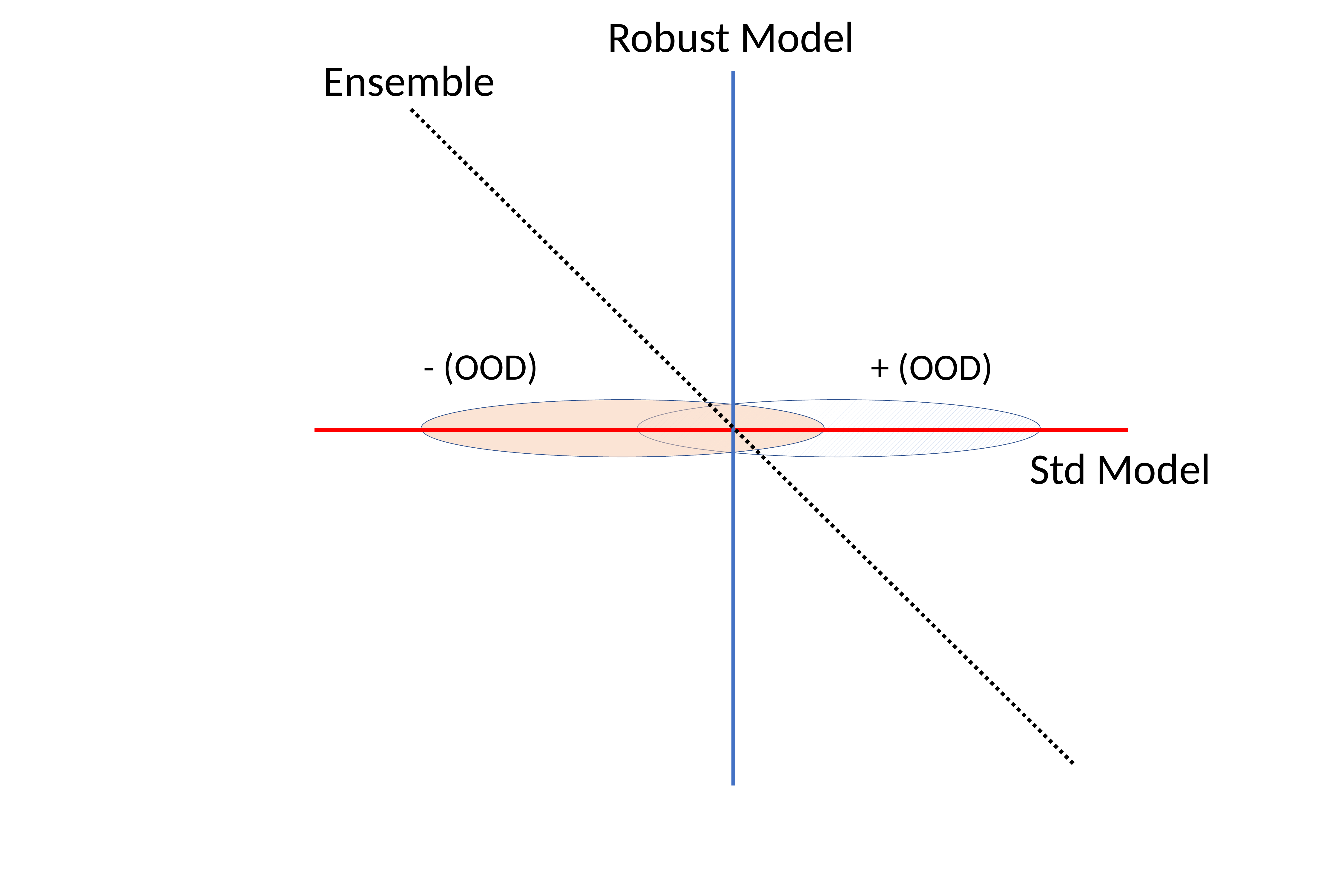

Robust Model
Ensemble
- (OOD)
+ (OOD)

Std Model